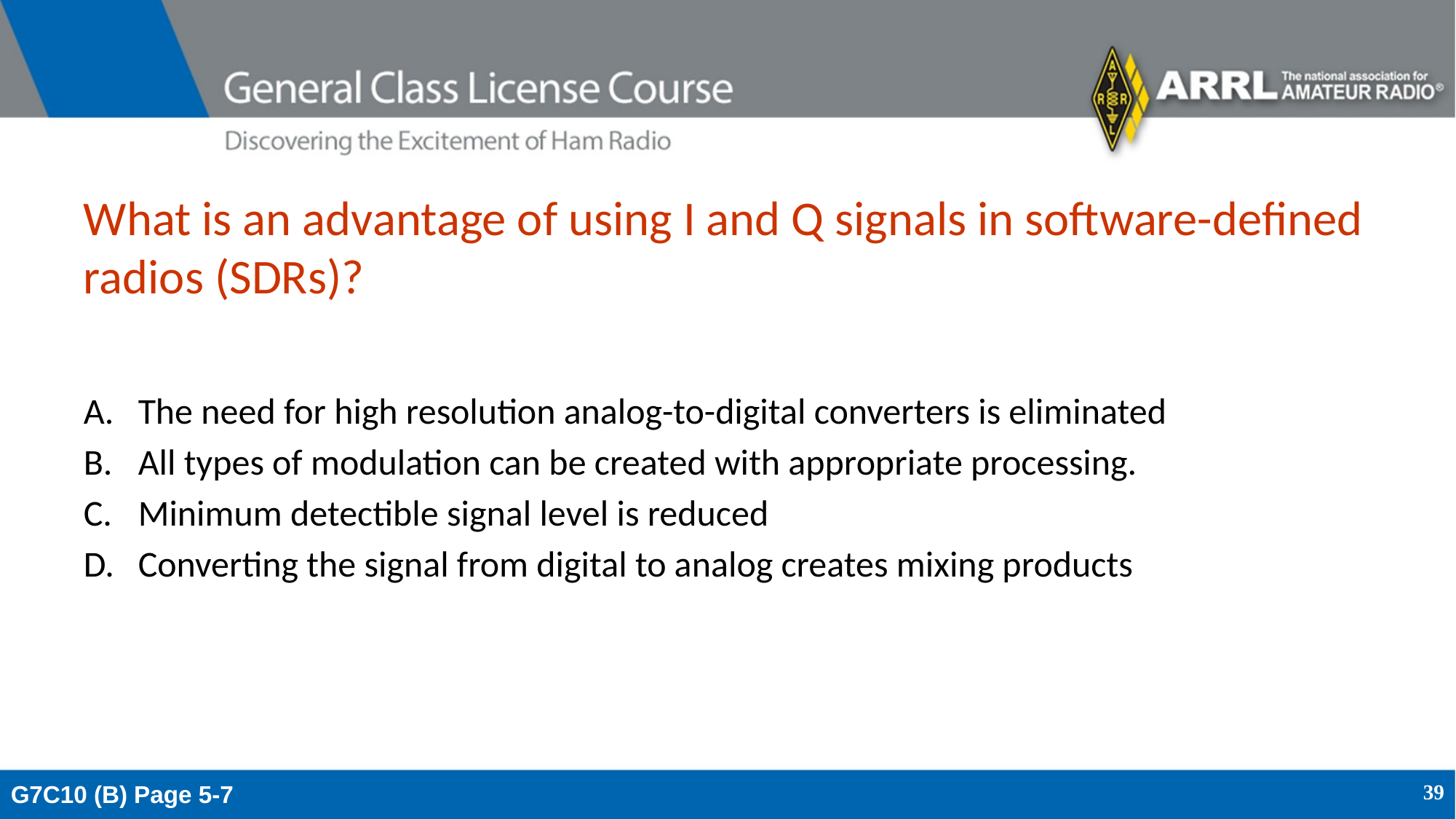

# What is an advantage of using I and Q signals in software-defined radios (SDRs)?
The need for high resolution analog-to-digital converters is eliminated
All types of modulation can be created with appropriate processing.
Minimum detectible signal level is reduced
Converting the signal from digital to analog creates mixing products
G7C10 (B) Page 5-7
39